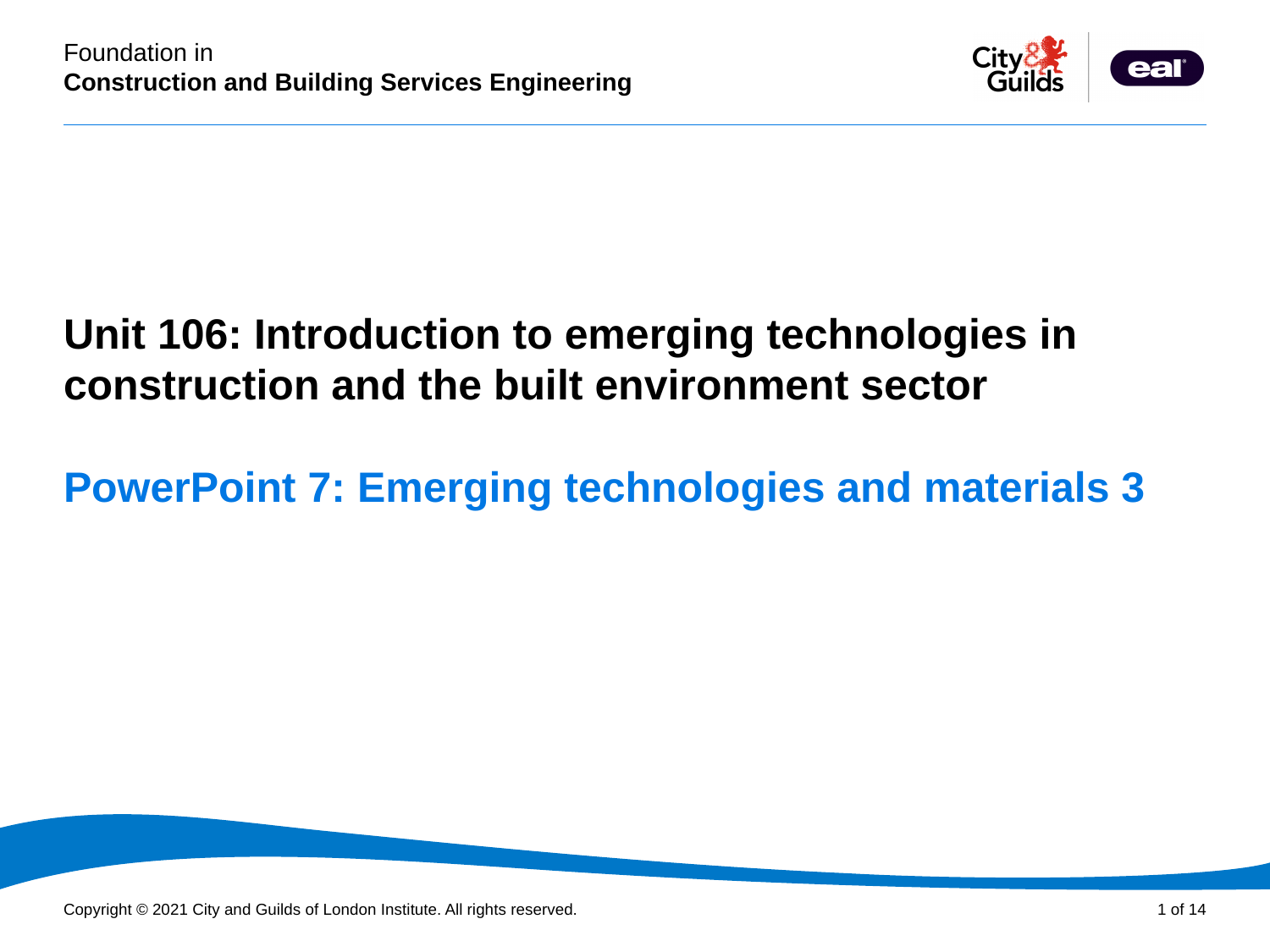

PowerPoint presentation
Unit 106: Introduction to emerging technologies in construction and the built environment sector
# PowerPoint 7: Emerging technologies and materials 3